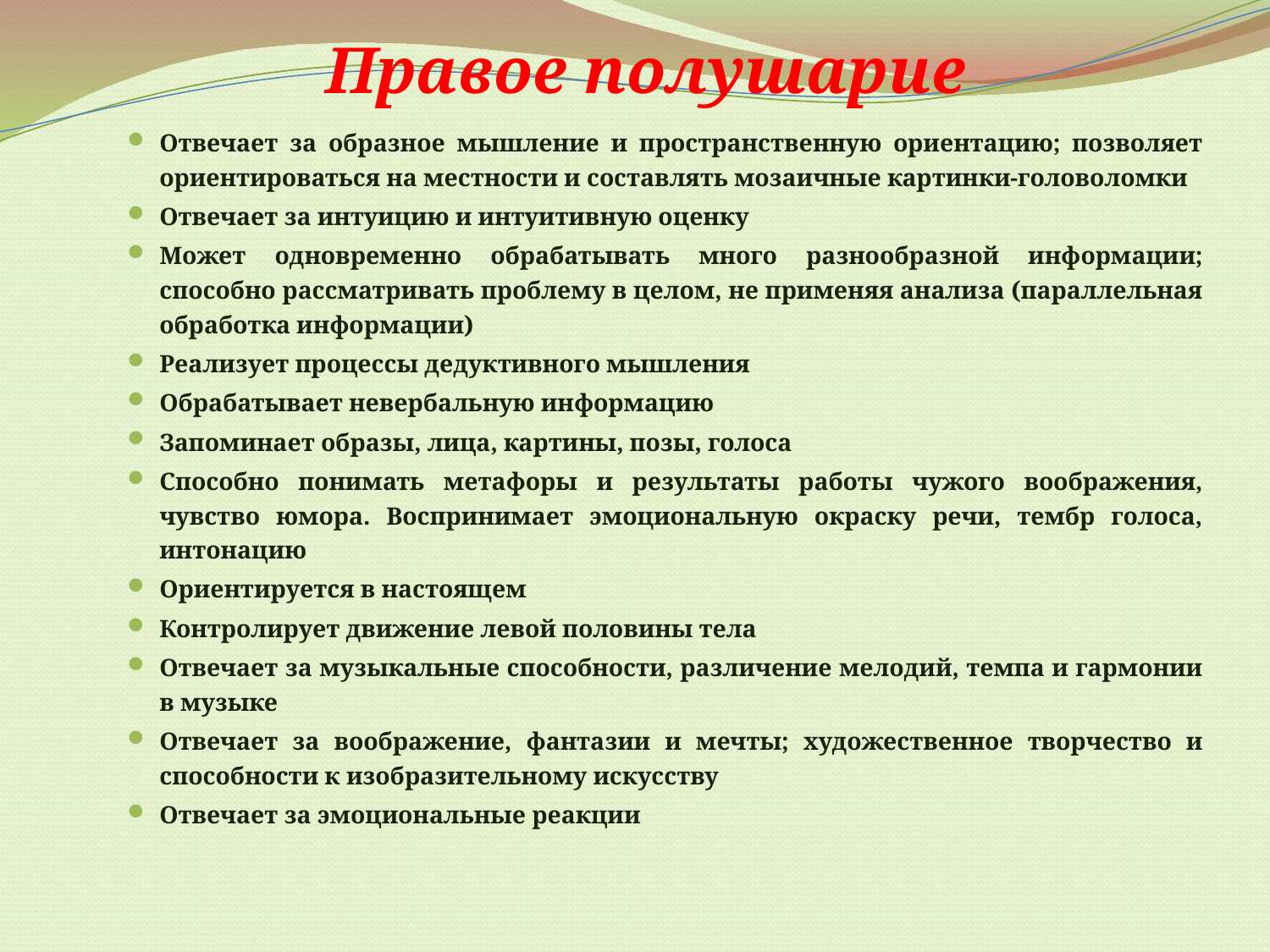

# Правое полушарие
Отвечает за образное мышление и пространственную ориентацию; позволяет ориентироваться на местности и составлять мозаичные картинки-головоломки
Отвечает за интуицию и интуитивную оценку
Может одновременно обрабатывать много разнообразной информации; способно рассматривать проблему в целом, не применяя анализа (параллельная обработка информации)
Реализует процессы дедуктивного мышления
Обрабатывает невербальную информацию
Запоминает образы, лица, картины, позы, голоса
Способно понимать метафоры и результаты работы чужого воображения, чувство юмора. Воспринимает эмоциональную окраску речи, тембр голоса, интонацию
Ориентируется в настоящем
Контролирует движение левой половины тела
Отвечает за музыкальные способности, различение мелодий, темпа и гармонии в музыке
Отвечает за воображение, фантазии и мечты; художественное творчество и способности к изобразительному искусству
Отвечает за эмоциональные реакции